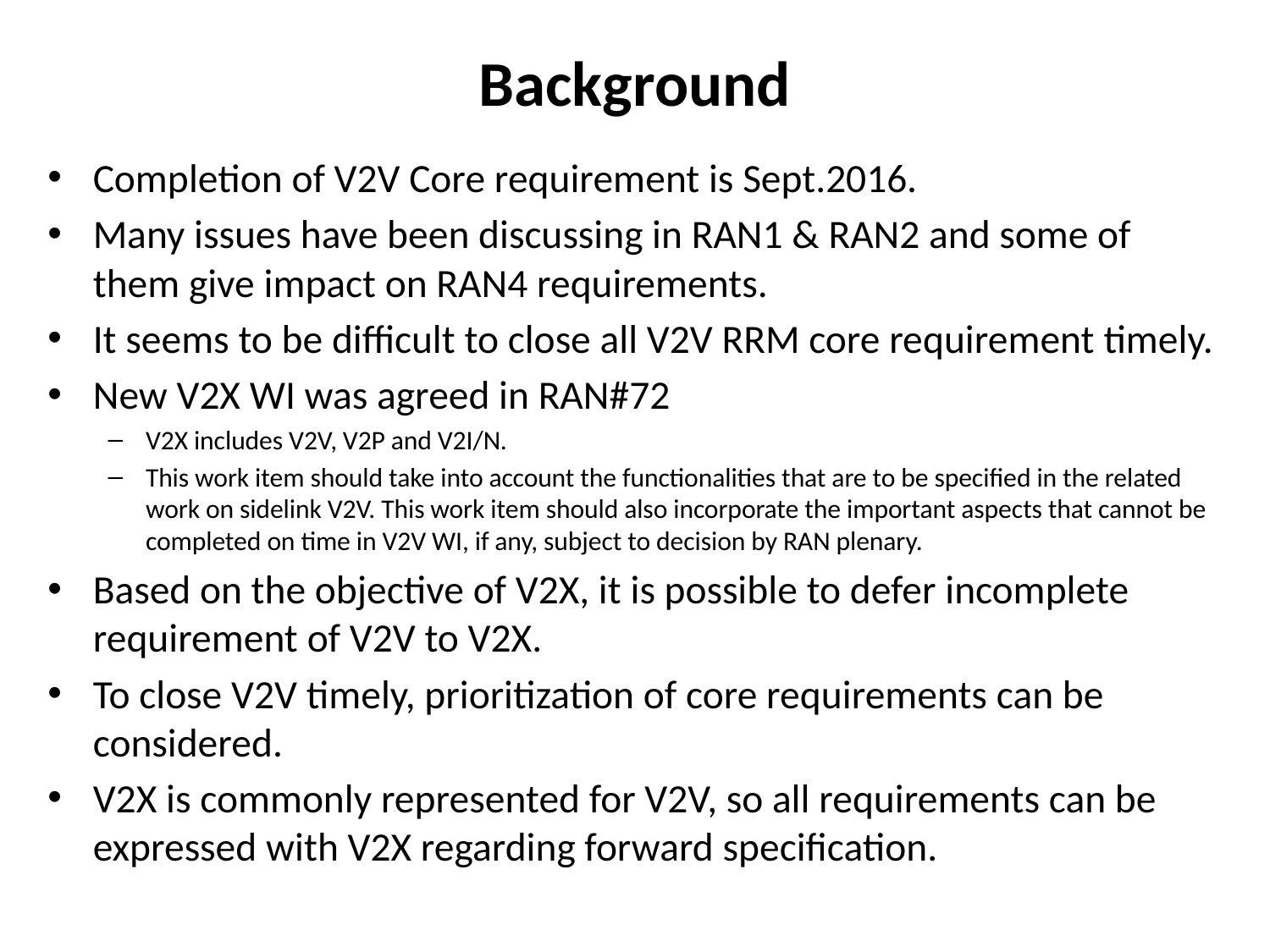

# Background
Completion of V2V Core requirement is Sept.2016.
Many issues have been discussing in RAN1 & RAN2 and some of them give impact on RAN4 requirements.
It seems to be difficult to close all V2V RRM core requirement timely.
New V2X WI was agreed in RAN#72
V2X includes V2V, V2P and V2I/N.
This work item should take into account the functionalities that are to be specified in the related work on sidelink V2V. This work item should also incorporate the important aspects that cannot be completed on time in V2V WI, if any, subject to decision by RAN plenary.
Based on the objective of V2X, it is possible to defer incomplete requirement of V2V to V2X.
To close V2V timely, prioritization of core requirements can be considered.
V2X is commonly represented for V2V, so all requirements can be expressed with V2X regarding forward specification.